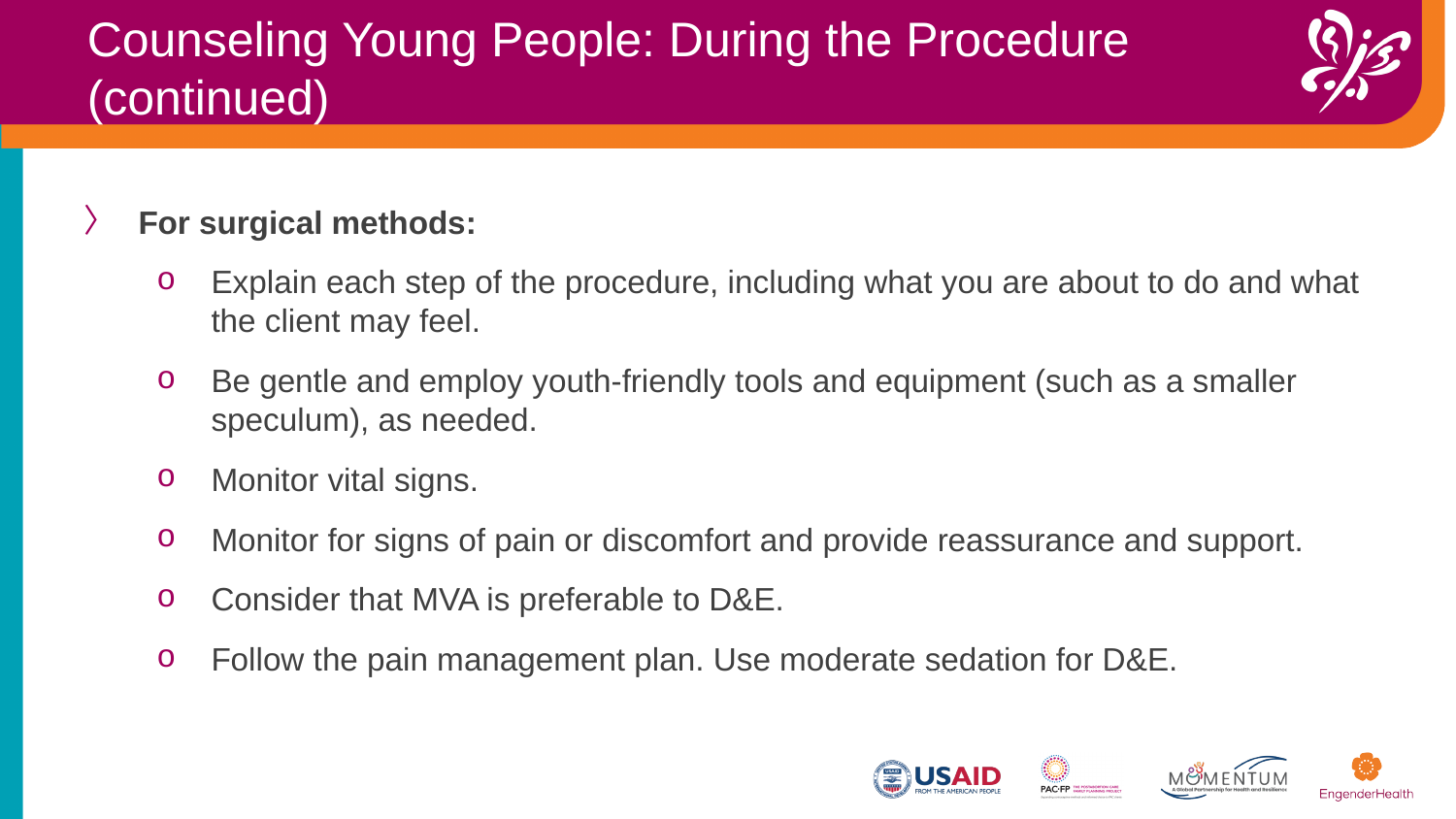

Counseling Young People: During the Procedure (continued)
For surgical methods:
Explain each step of the procedure, including what you are about to do and what the client may feel.
Be gentle and employ youth-friendly tools and equipment (such as a smaller speculum), as needed.
Monitor vital signs.
Monitor for signs of pain or discomfort and provide reassurance and support.
Consider that MVA is preferable to D&E.
Follow the pain management plan. Use moderate sedation for D&E.